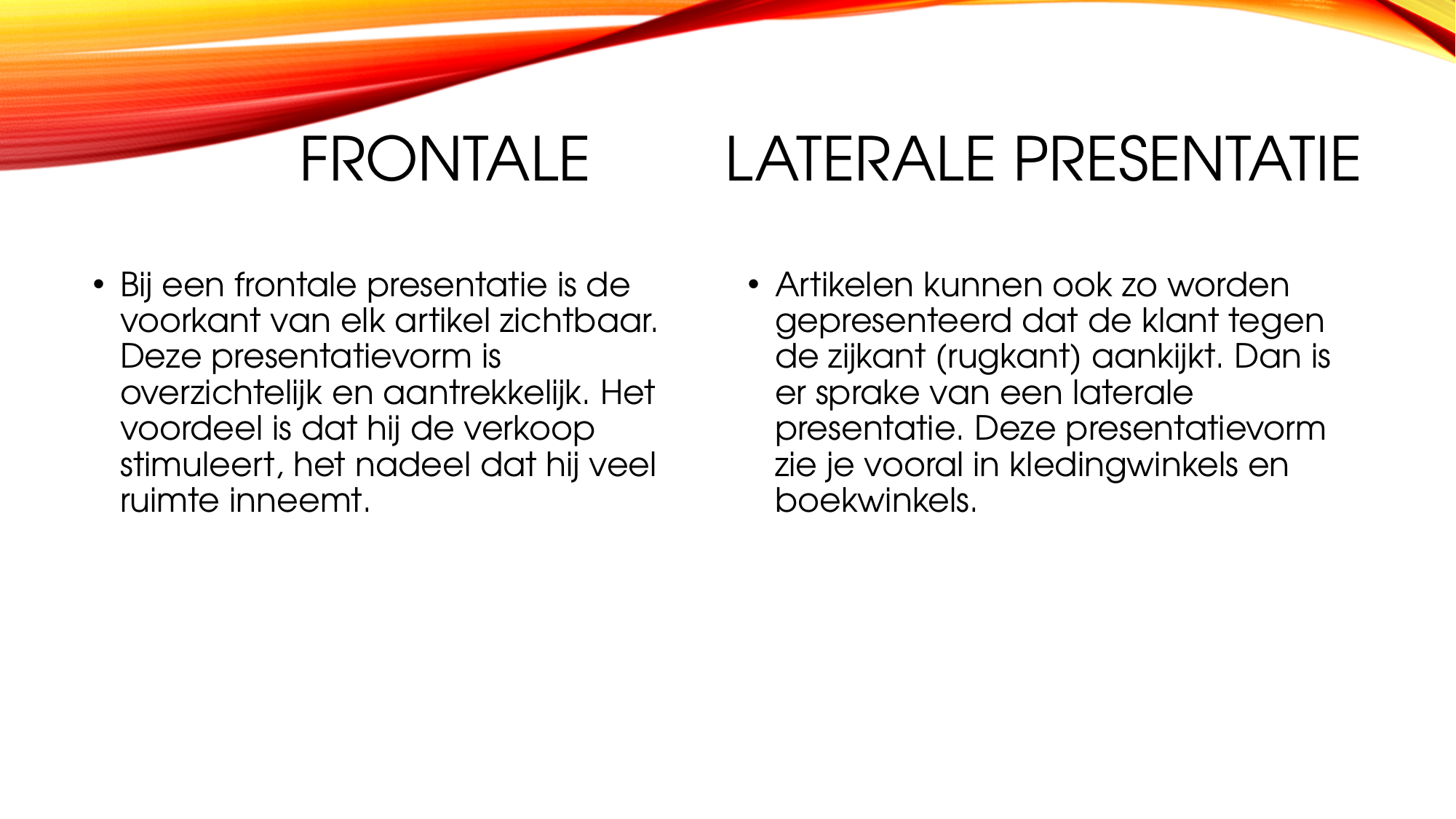

# Frontale        Laterale presentatie
Bij een frontale presentatie is de voorkant van elk artikel zichtbaar. Deze presentatievorm is overzichtelijk en aantrekkelijk. Het voordeel is dat hij de verkoop stimuleert, het nadeel dat hij veel ruimte inneemt.
Artikelen kunnen ook zo worden gepresenteerd dat de klant tegen de zijkant (rugkant) aankijkt. Dan is er sprake van een laterale presentatie. Deze presentatievorm zie je vooral in kledingwinkels en boekwinkels.